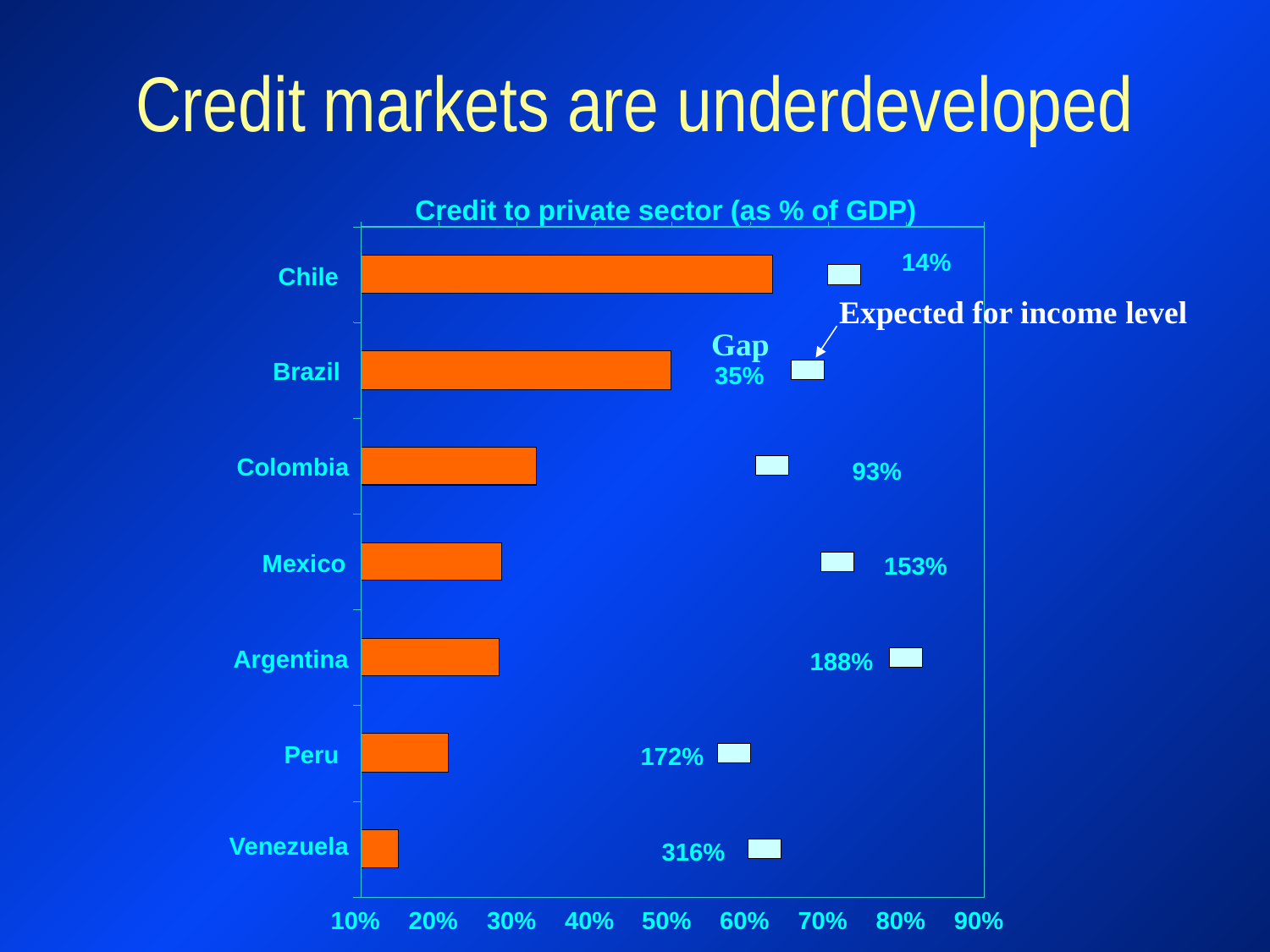

# Credit markets are underdeveloped

Credit to private sector (as % of GDP)

14%

Chile
Expected for income level
Gap

Brazil
35%

Colombia
93%

Mexico
153%

Argentina
188%

Peru
172%

Venezuela

316%

10%
20%
30%
40%
50%
60%
70%
80%
90%